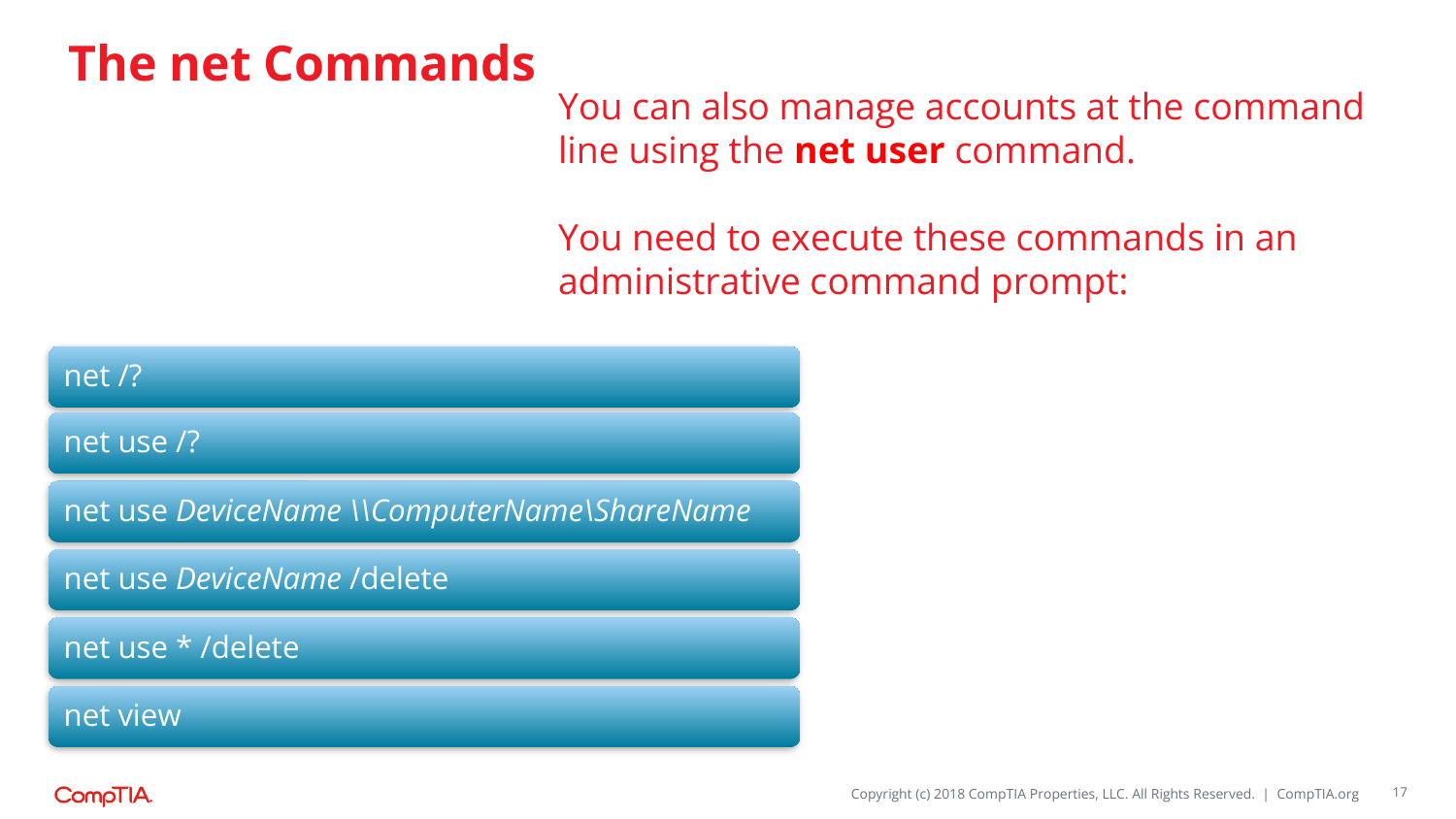

# The net Commands
You can also manage accounts at the command line using the net user command.

You need to execute these commands in an administrative command prompt:
net /?
net use /?
net use DeviceName \\ComputerName\ShareName
net use DeviceName /delete
net use * /delete
net view
17